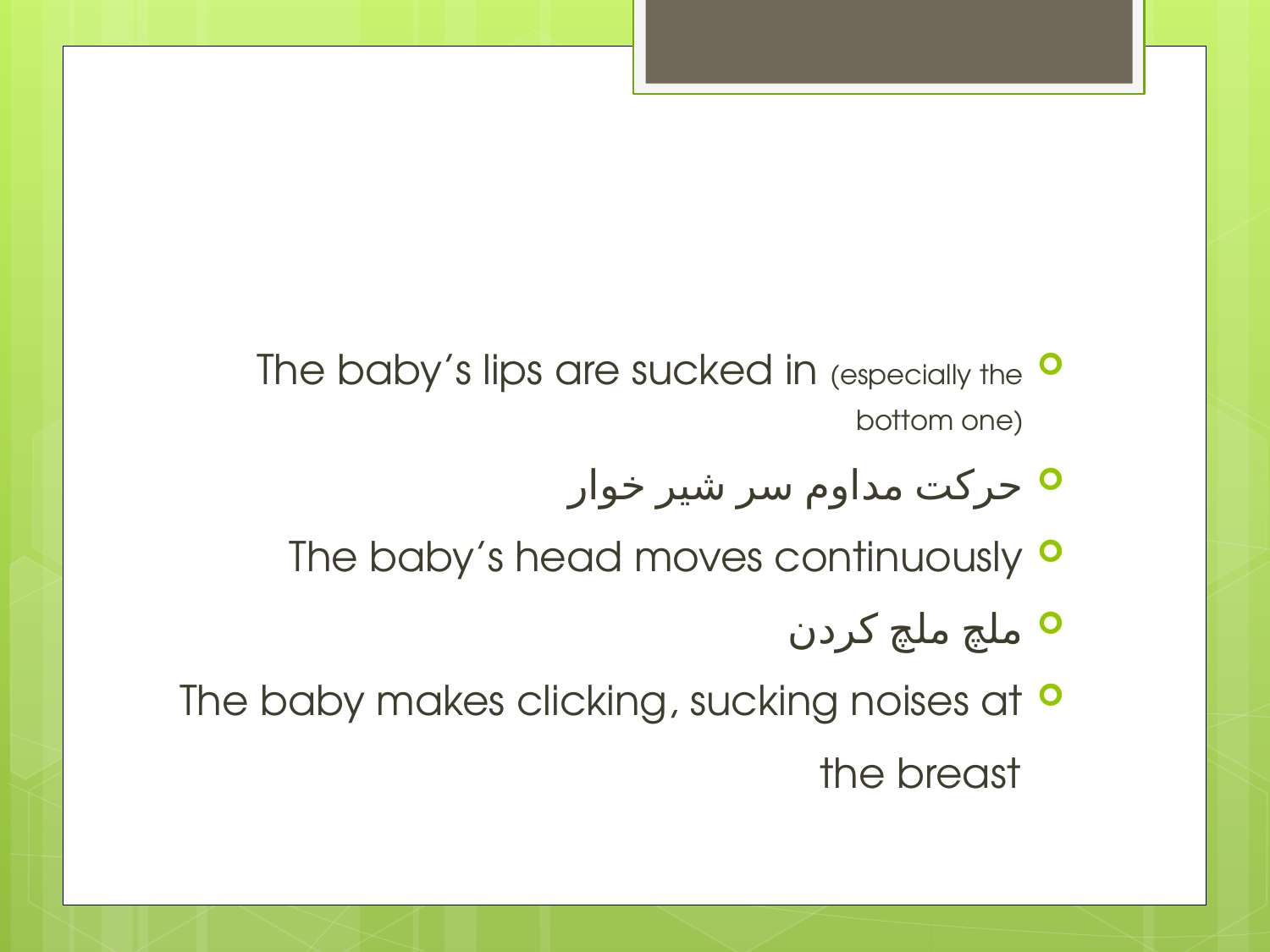

#
The baby’s lips are sucked in (especially the bottom one)
حرکت مداوم سر شیر خوار
The baby’s head moves continuously
ملچ ملچ کردن
The baby makes clicking, sucking noises at
    the breast